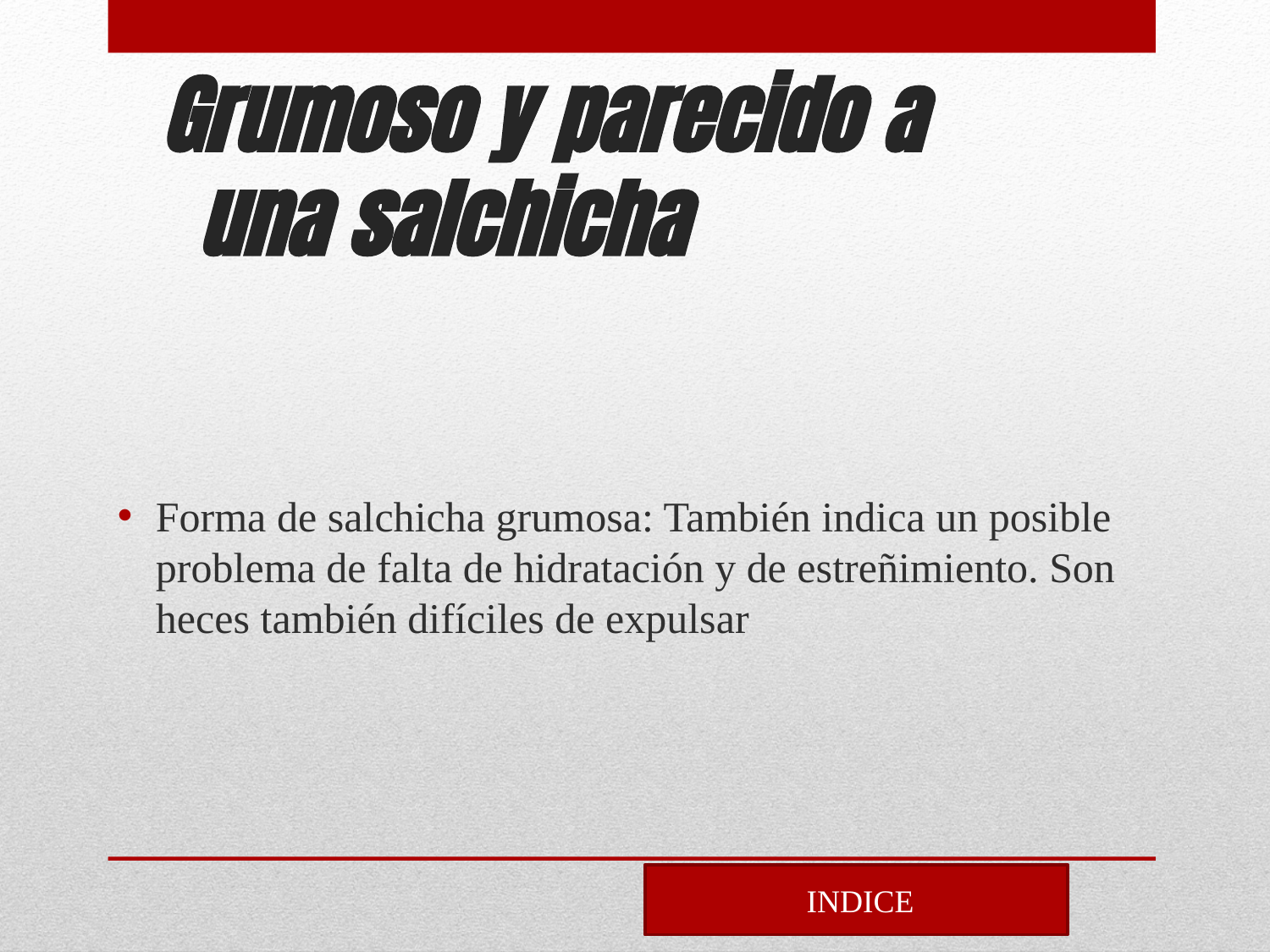

# Grumoso y parecido a          una salchicha
Forma de salchicha grumosa: También indica un posible problema de falta de hidratación y de estreñimiento. Son heces también difíciles de expulsar
 INDICE